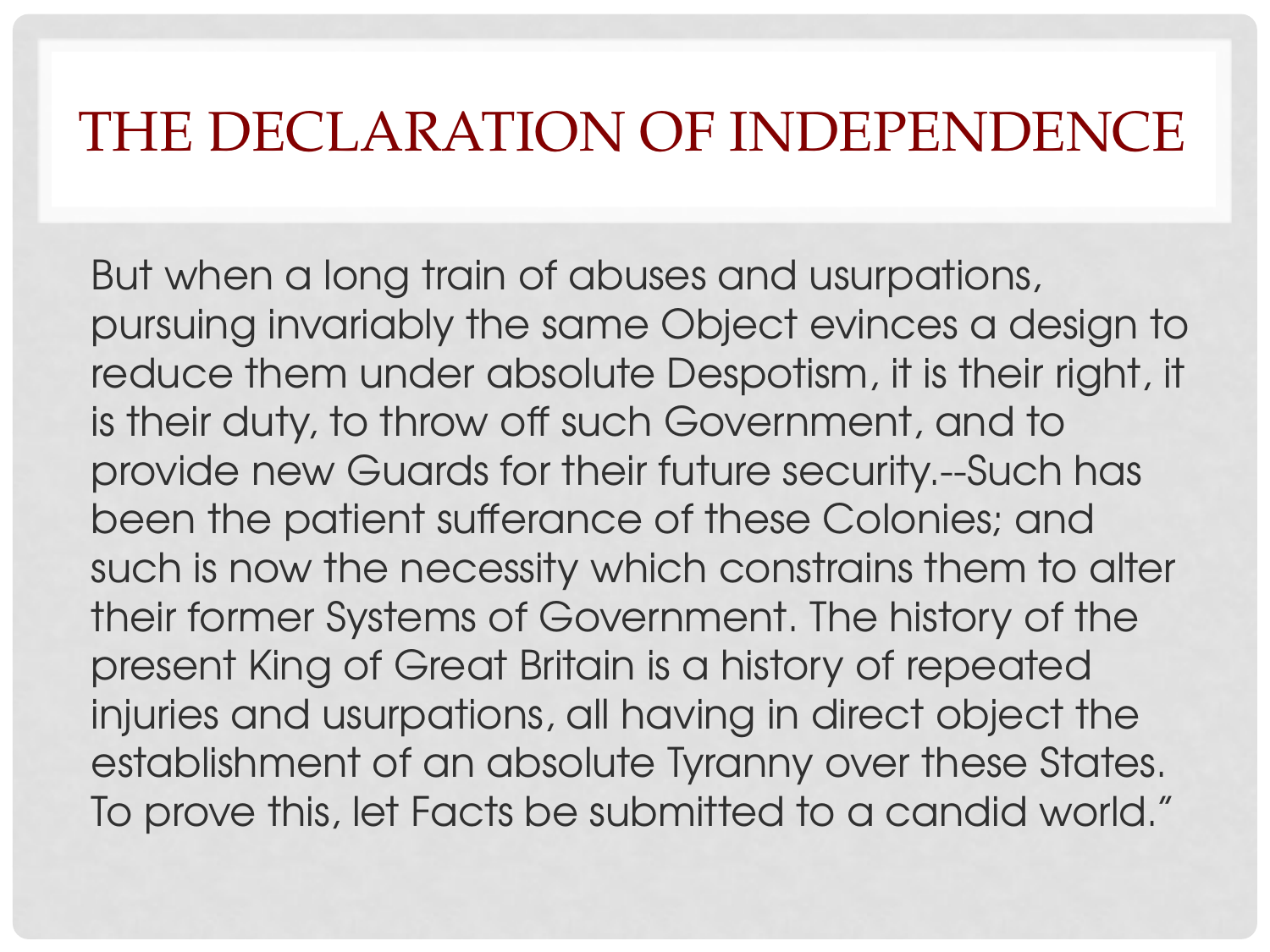

# The Declaration of Independence
But when a long train of abuses and usurpations, pursuing invariably the same Object evinces a design to reduce them under absolute Despotism, it is their right, it is their duty, to throw off such Government, and to provide new Guards for their future security.--Such has been the patient sufferance of these Colonies; and such is now the necessity which constrains them to alter their former Systems of Government. The history of the present King of Great Britain is a history of repeated injuries and usurpations, all having in direct object the establishment of an absolute Tyranny over these States. To prove this, let Facts be submitted to a candid world.”